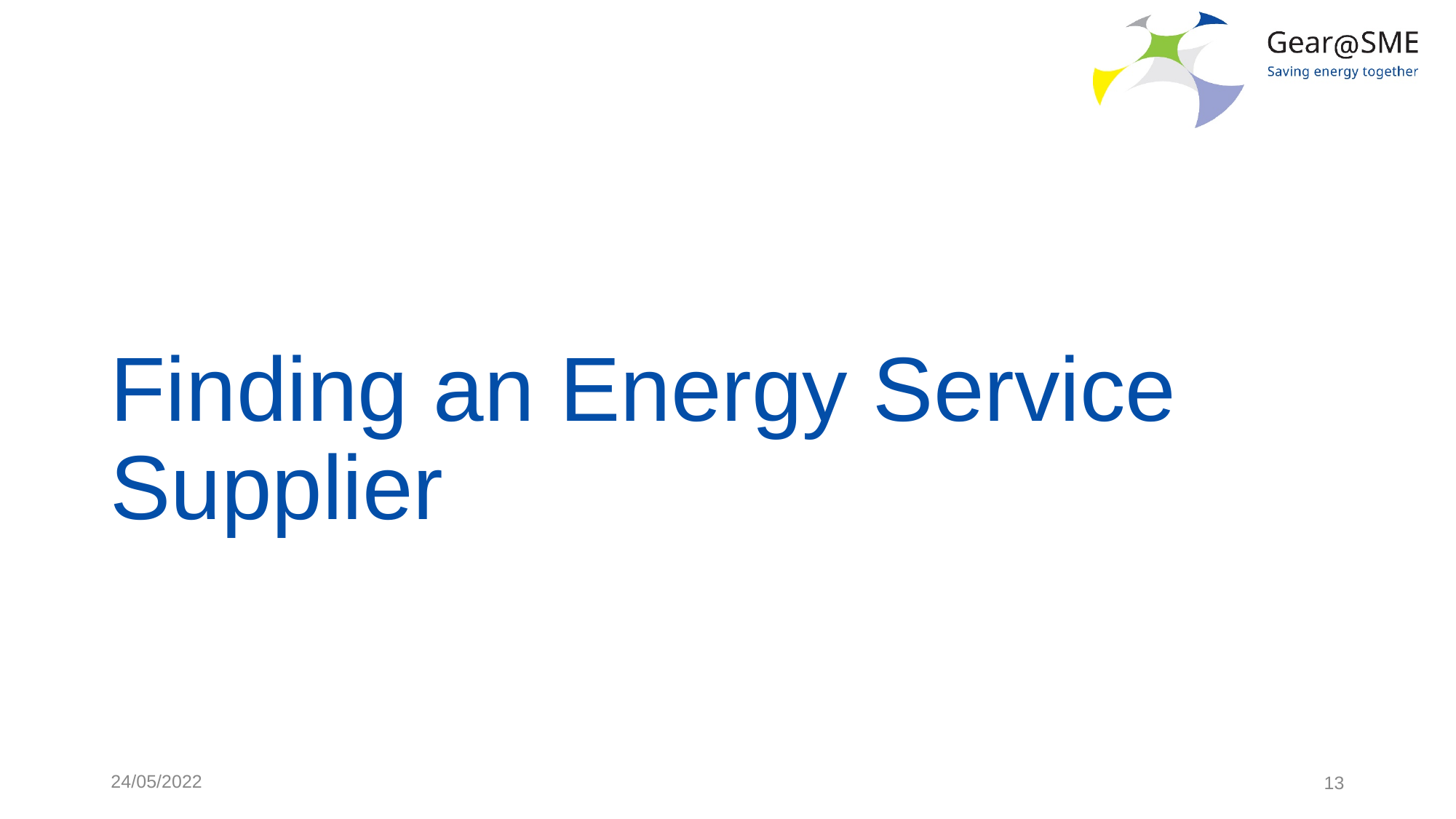

# Finding an Energy Service Supplier

24/05/2022
13